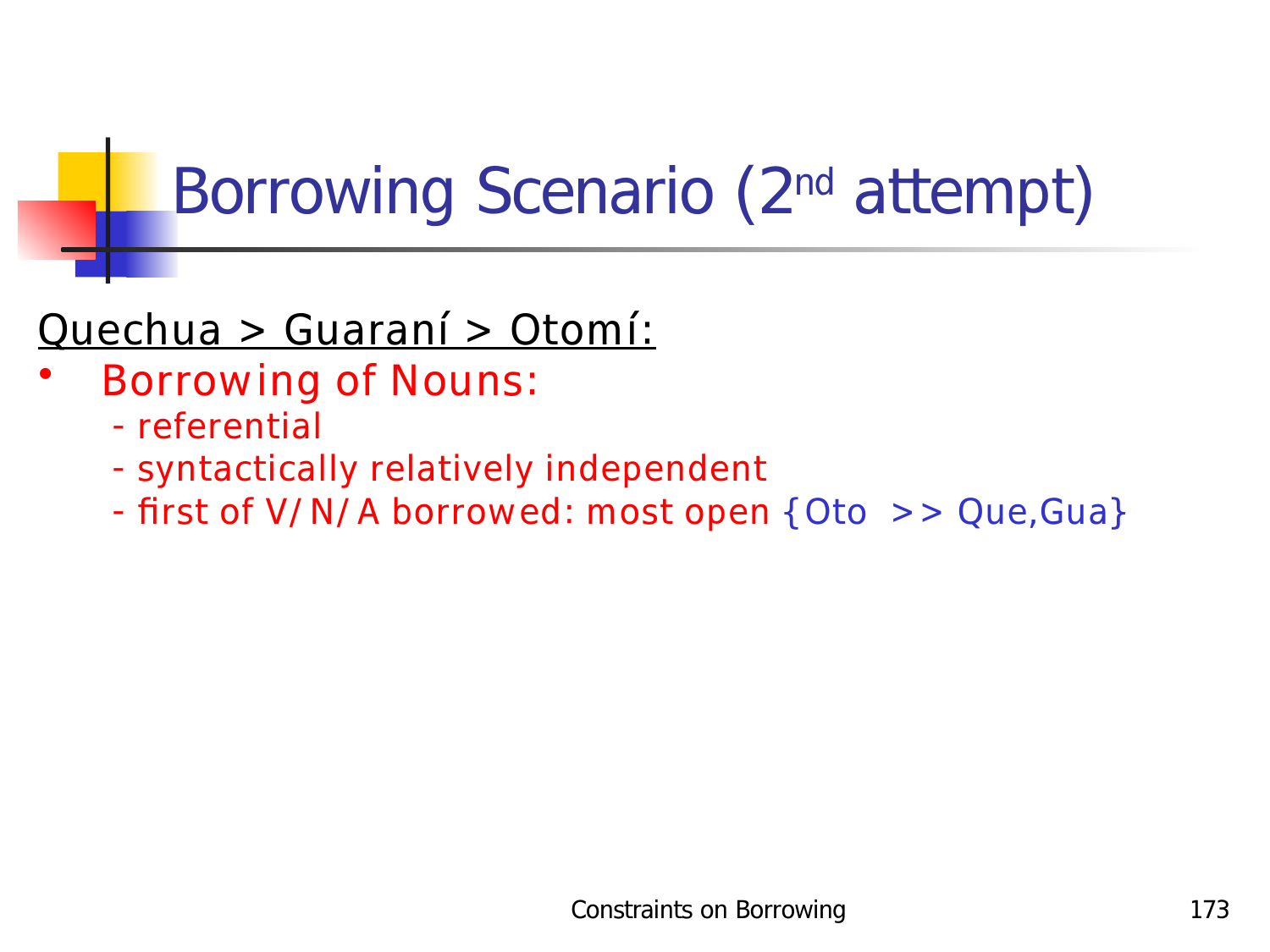

# Borrowing Scenario (2nd attempt)
Quechua > Guaraní > Otomí:
Borrowing of Nouns:
	 - referential
	 - syntactically relatively independent
	 - first of V/N/A borrowed: most open {Oto  >> Que,Gua}

Constraints on Borrowing
173